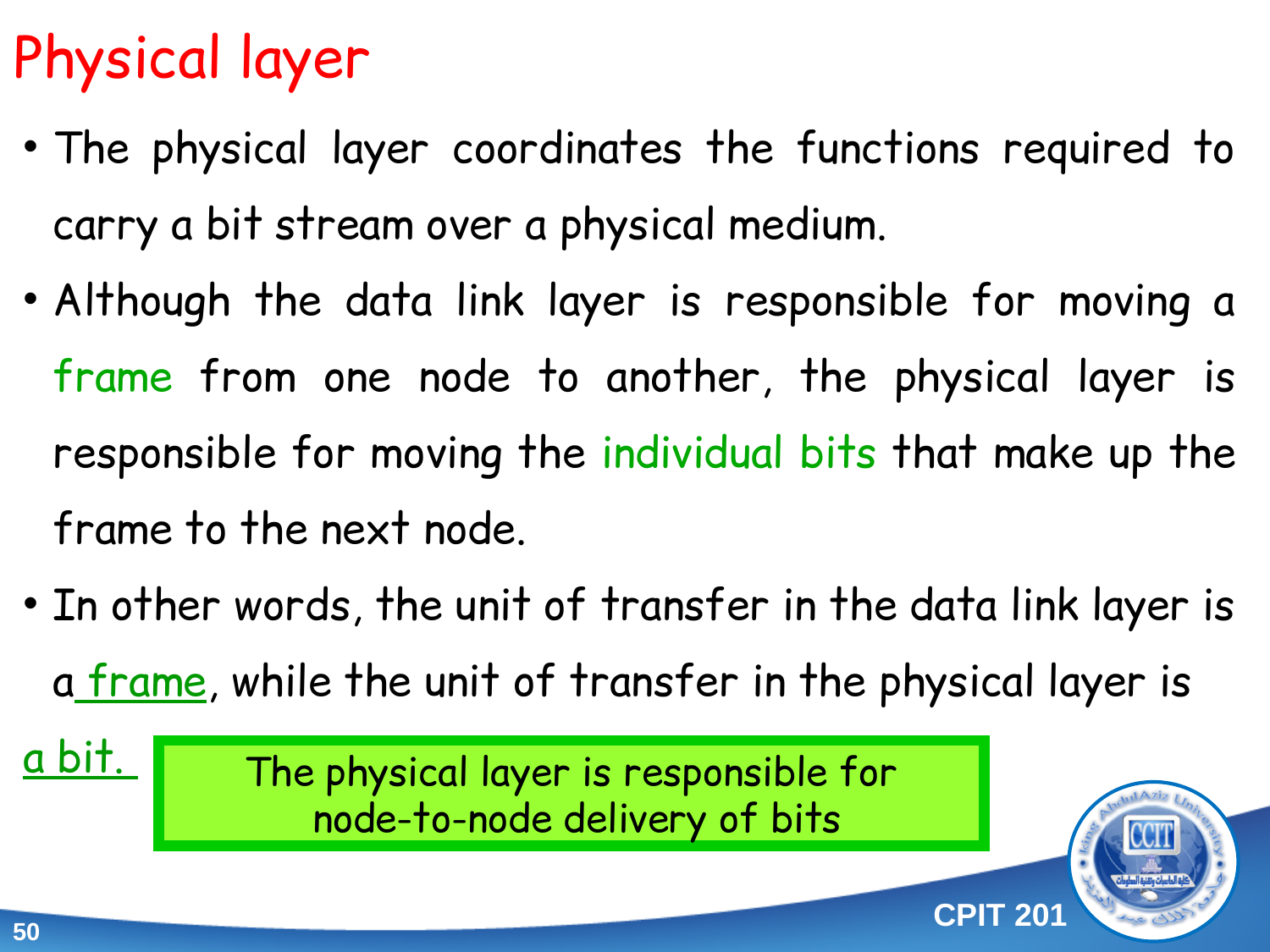

Physical layer
The physical layer coordinates the functions required to carry a bit stream over a physical medium.
Although the data link layer is responsible for moving a frame from one node to another, the physical layer is responsible for moving the individual bits that make up the frame to the next node.
In other words, the unit of transfer in the data link layer is a frame, while the unit of transfer in the physical layer is
a bit.
The physical layer is responsible for
 node-to-node delivery of bits

50